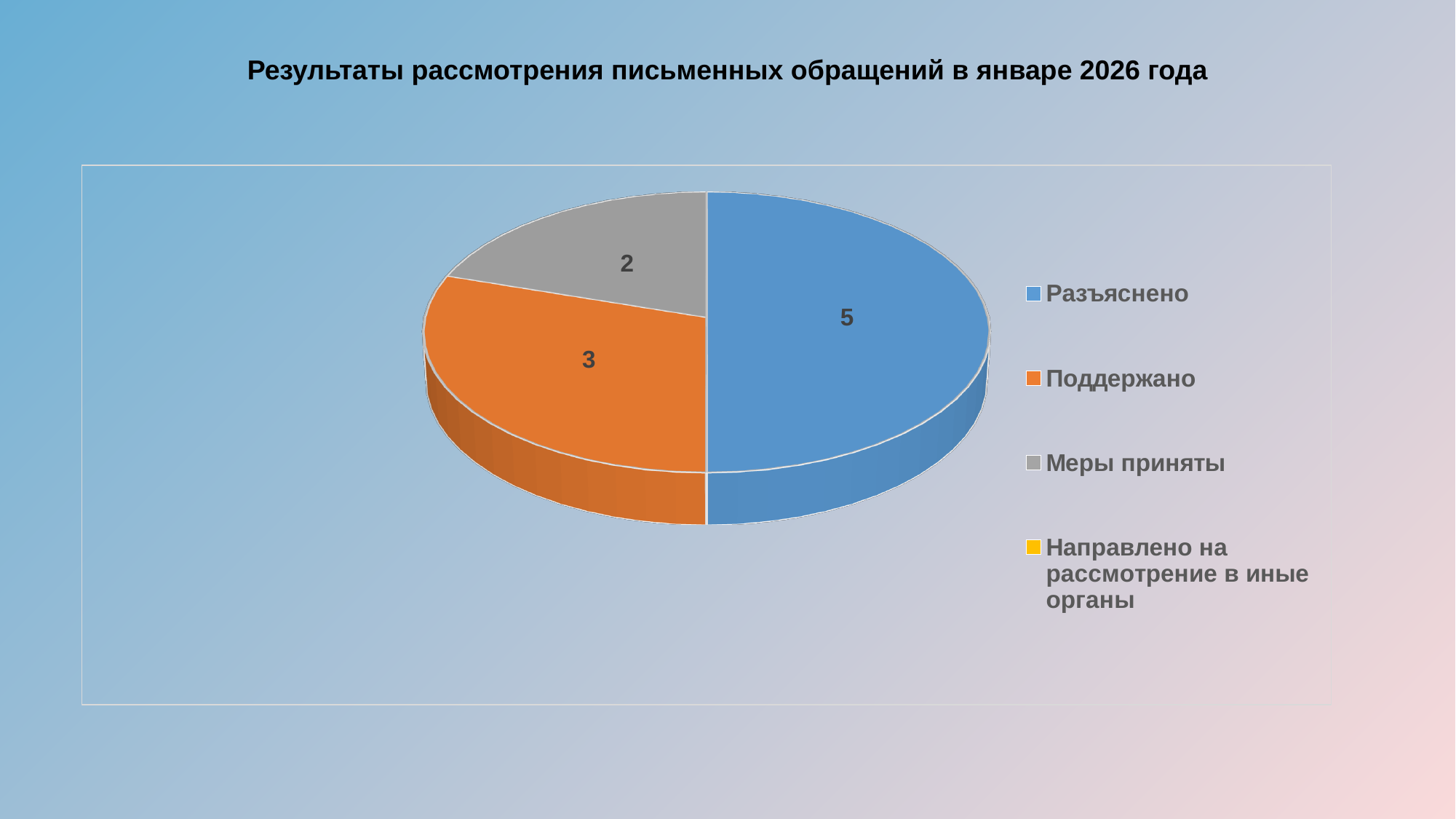

# Результаты рассмотрения письменных обращений в январе 2026 года

[unsupported chart]